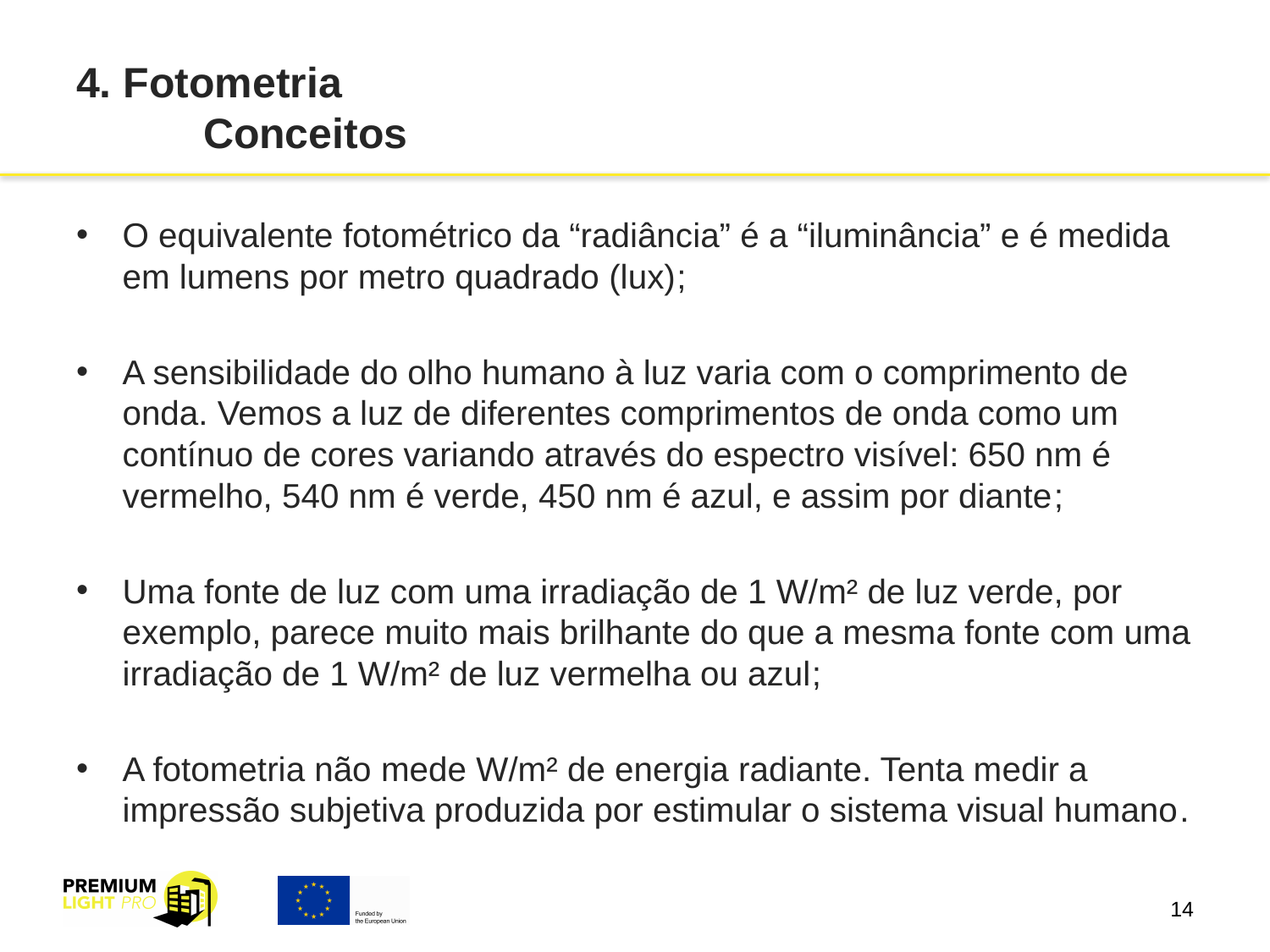

# 4. Fotometria Conceitos
O equivalente fotométrico da “radiância” é a “iluminância” e é medida em lumens por metro quadrado (lux);

A sensibilidade do olho humano à luz varia com o comprimento de onda. Vemos a luz de diferentes comprimentos de onda como um contínuo de cores variando através do espectro visível: 650 nm é vermelho, 540 nm é verde, 450 nm é azul, e assim por diante;

Uma fonte de luz com uma irradiação de 1 W/m² de luz verde, por exemplo, parece muito mais brilhante do que a mesma fonte com uma irradiação de 1 W/m² de luz vermelha ou azul;

A fotometria não mede W/m² de energia radiante. Tenta medir a impressão subjetiva produzida por estimular o sistema visual humano.